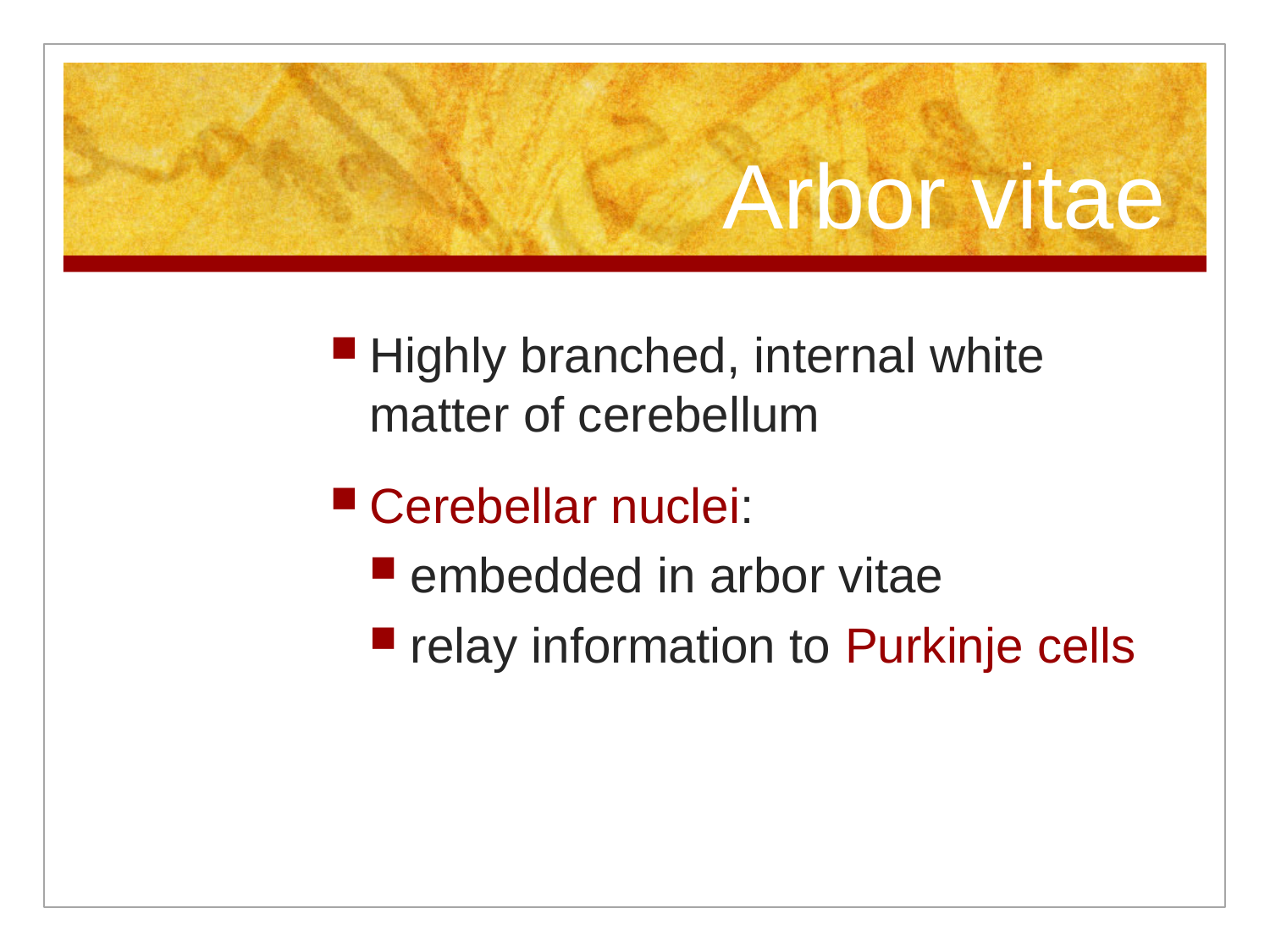

# Arbor vitae
Highly branched, internal white matter of cerebellum
Cerebellar nuclei:
embedded in arbor vitae
relay information to Purkinje cells